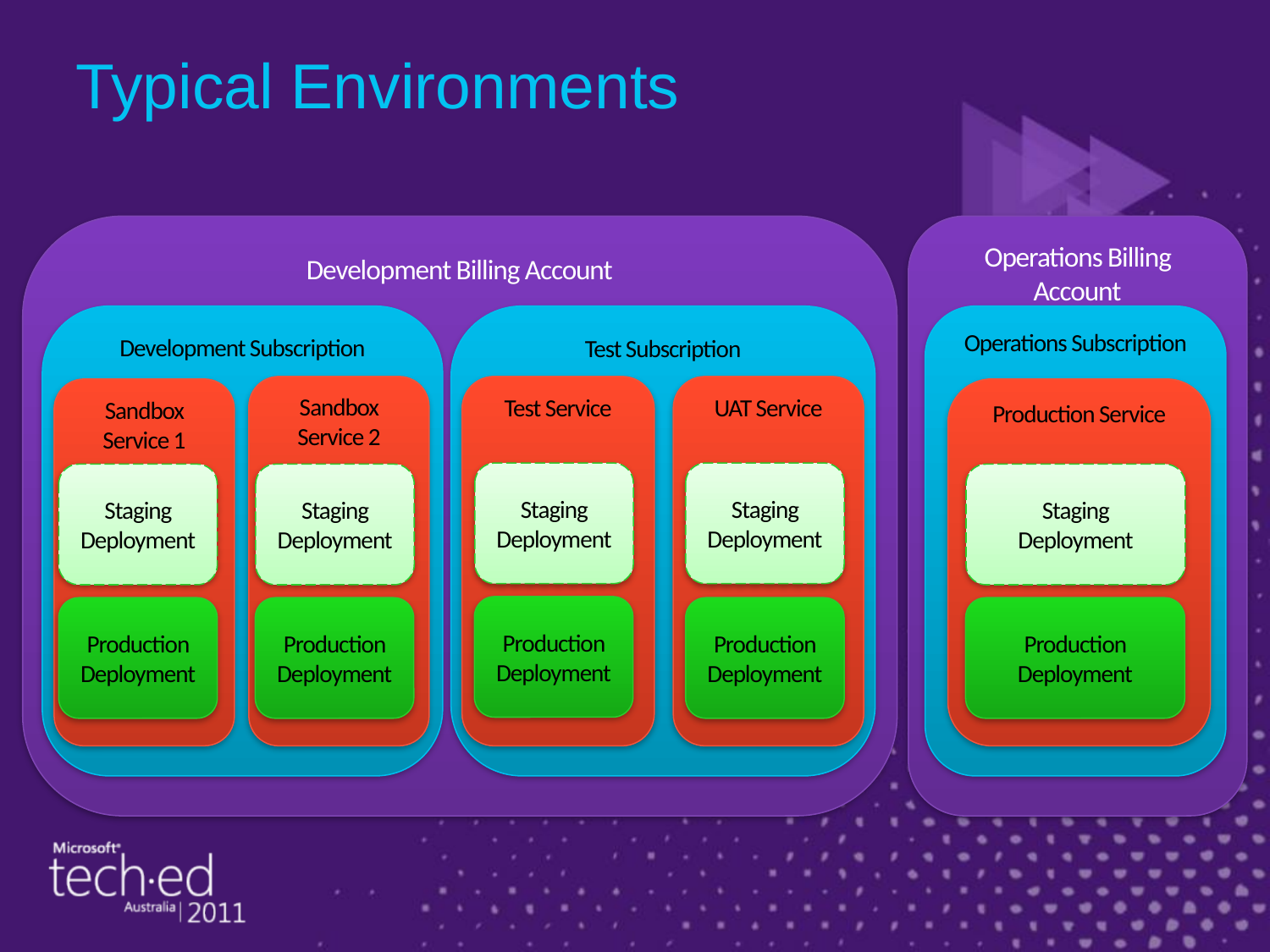

# Typical Environments
Development Billing Account
Operations Billing Account
Test Subscription
Operations Subscription
Development Subscription
Sandbox Service 2
Test Service
UAT Service
Sandbox Service 1
Production Service
Staging Deployment
Staging Deployment
Staging Deployment
Staging Deployment
Staging Deployment
Production Deployment
Production Deployment
Production Deployment
Production Deployment
Production Deployment